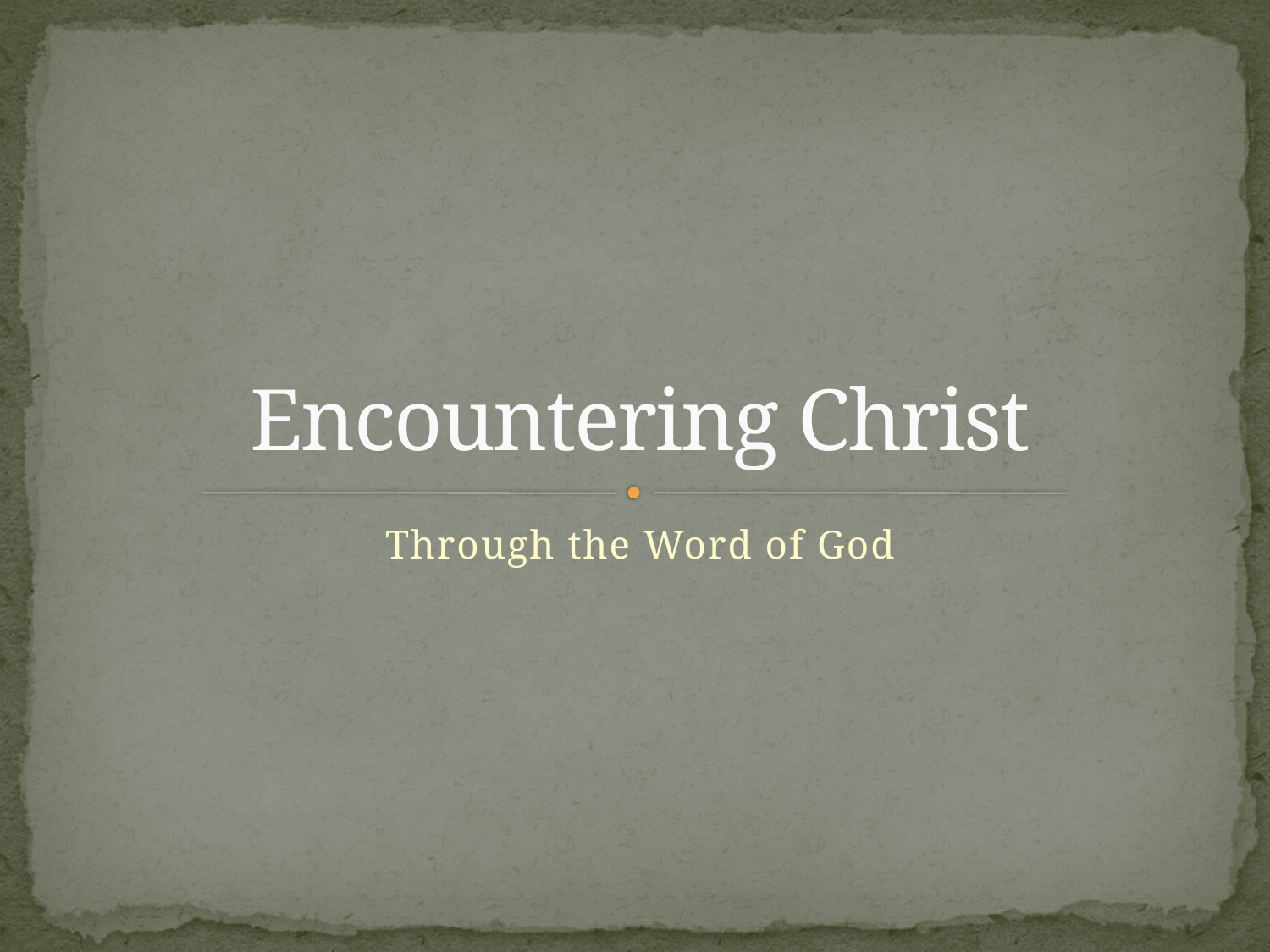

# Encountering Christ
Through the Word of God